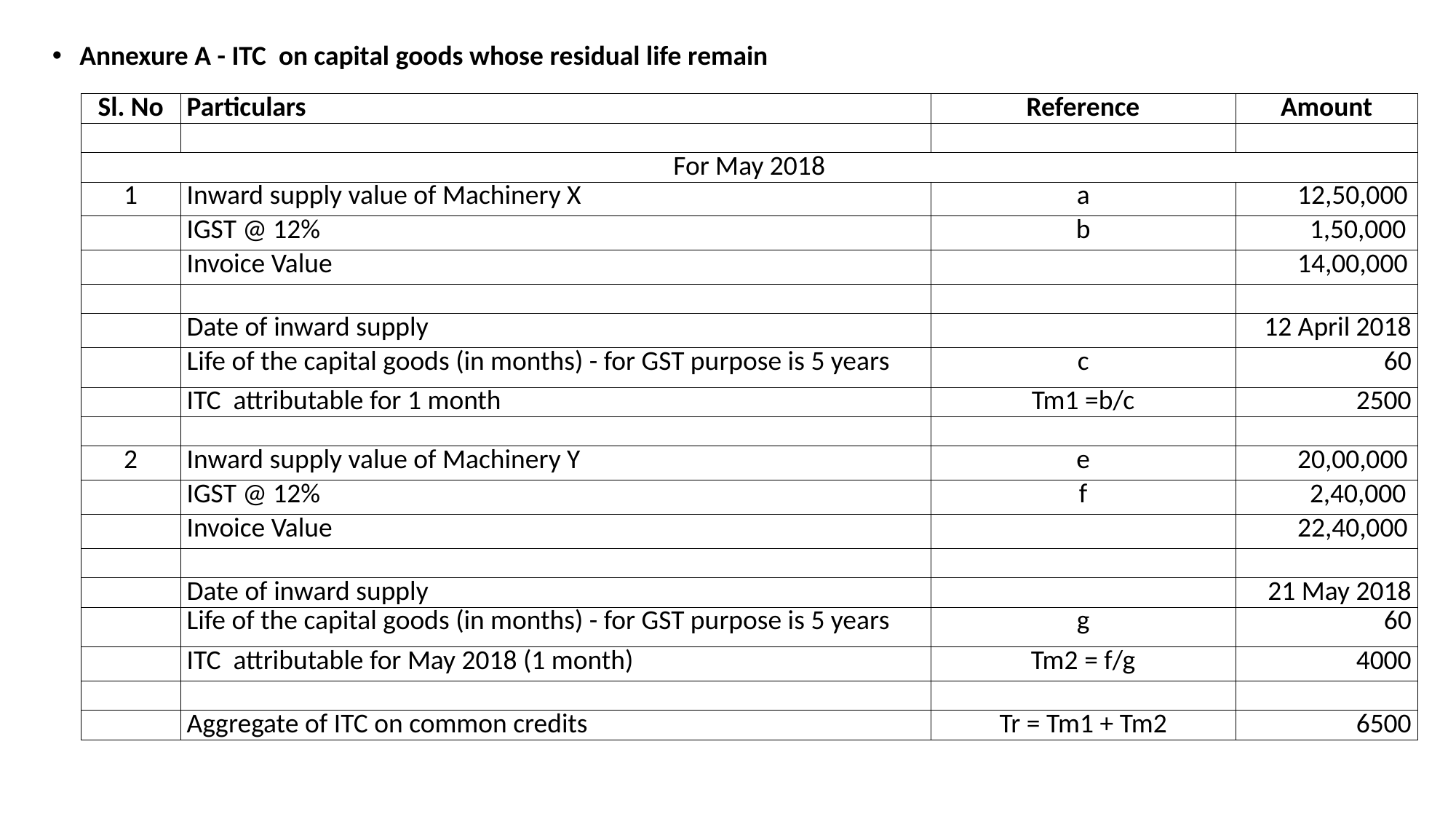

Annexure A - ITC  on capital goods whose residual life remain

| Sl. No | Particulars | Reference | Amount |
| --- | --- | --- | --- |
|  |  |  |  |
| For May 2018 |  |  |  |
| 1 | Inward supply value of Machinery X | a | 12,50,000 |
|  | IGST @ 12% | b | 1,50,000 |
|  | Invoice Value |  | 14,00,000 |
|  |  |  |  |
|  | Date of inward supply |  | 12 April 2018 |
|  | Life of the capital goods (in months) - for GST purpose is 5 years | c | 60 |
|  | ITC attributable for 1 month | Tm1 =b/c | 2500 |
|  |  |  |  |
| 2 | Inward supply value of Machinery Y | e | 20,00,000 |
|  | IGST @ 12% | f | 2,40,000 |
|  | Invoice Value |  | 22,40,000 |
|  |  |  |  |
|  | Date of inward supply |  | 21 May 2018 |
|  | Life of the capital goods (in months) - for GST purpose is 5 years | g | 60 |
|  | ITC attributable for May 2018 (1 month) | Tm2 = f/g | 4000 |
|  |  |  |  |
|  | Aggregate of ITC on common credits | Tr = Tm1 + Tm2 | 6500 |